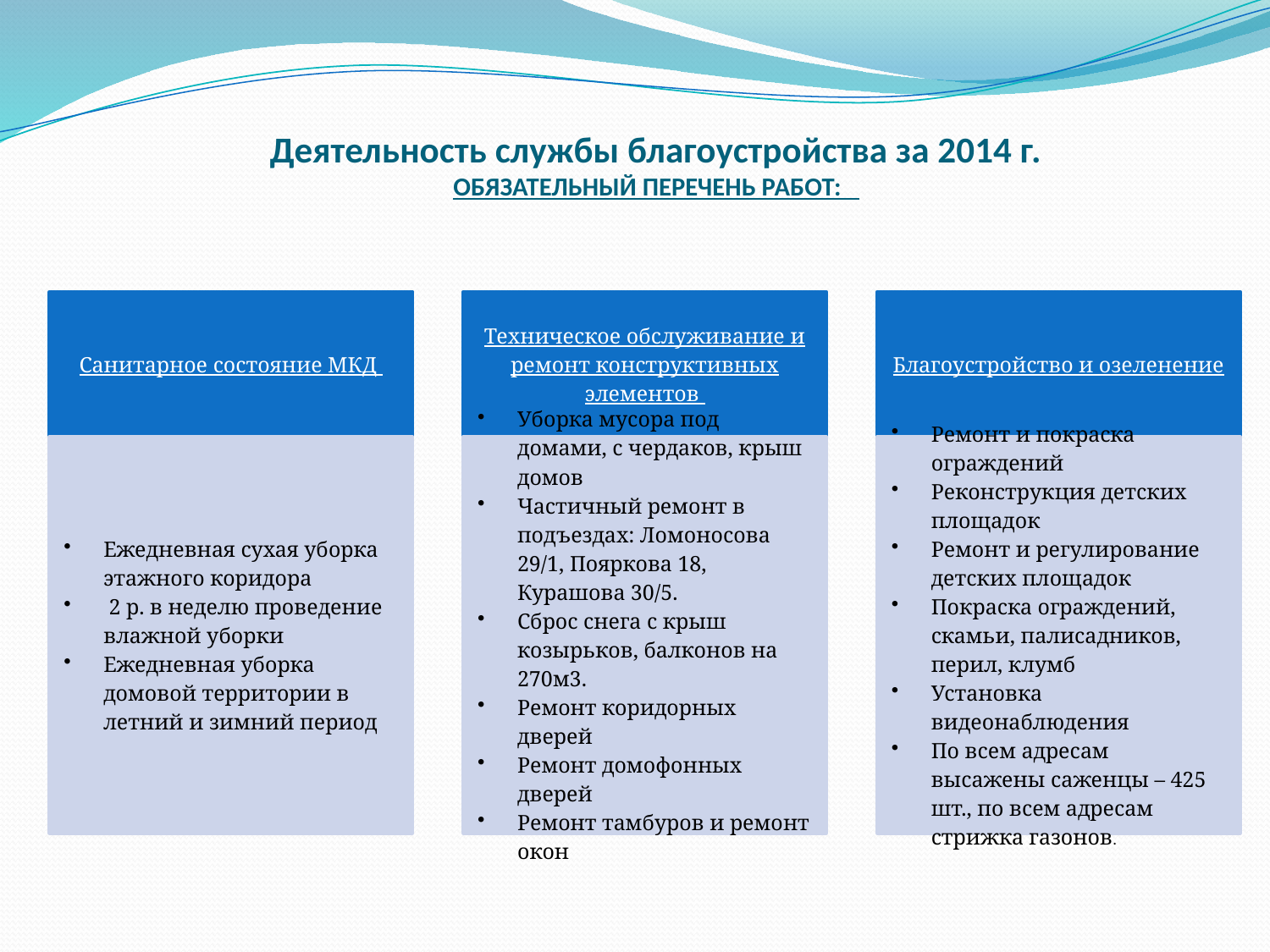

# Деятельность службы благоустройства за 2014 г. ОБЯЗАТЕЛЬНЫЙ ПЕРЕЧЕНЬ РАБОТ:
Санитарное состояние МКД
Ежедневная сухая уборка этажного коридора
Техническое обслуживание и ремонт конструктивных элементов
Уборка мусора под домами, с чердаков, крыш домов
Частичный ремонт в подъездах: Ломоносова 29/1, Пояркова 18, Курашова 30/5.
Благоустройство и озеленение
Ремонт и покраска ограждений
 2 р. в неделю проведение влажной уборки
Ежедневная уборка домовой территории в летний и зимний период
Сброс снега с крыш козырьков, балконов на 270м3.
Ремонт коридорных дверей
Ремонт домофонных дверей
Ремонт тамбуров и ремонт окон
Реконструкция детских площадок
Ремонт и регулирование детских площадок
Покраска ограждений, скамьи, палисадников, перил, клумб
Установка видеонаблюдения
По всем адресам высажены саженцы – 425 шт., по всем адресам стрижка газонов.